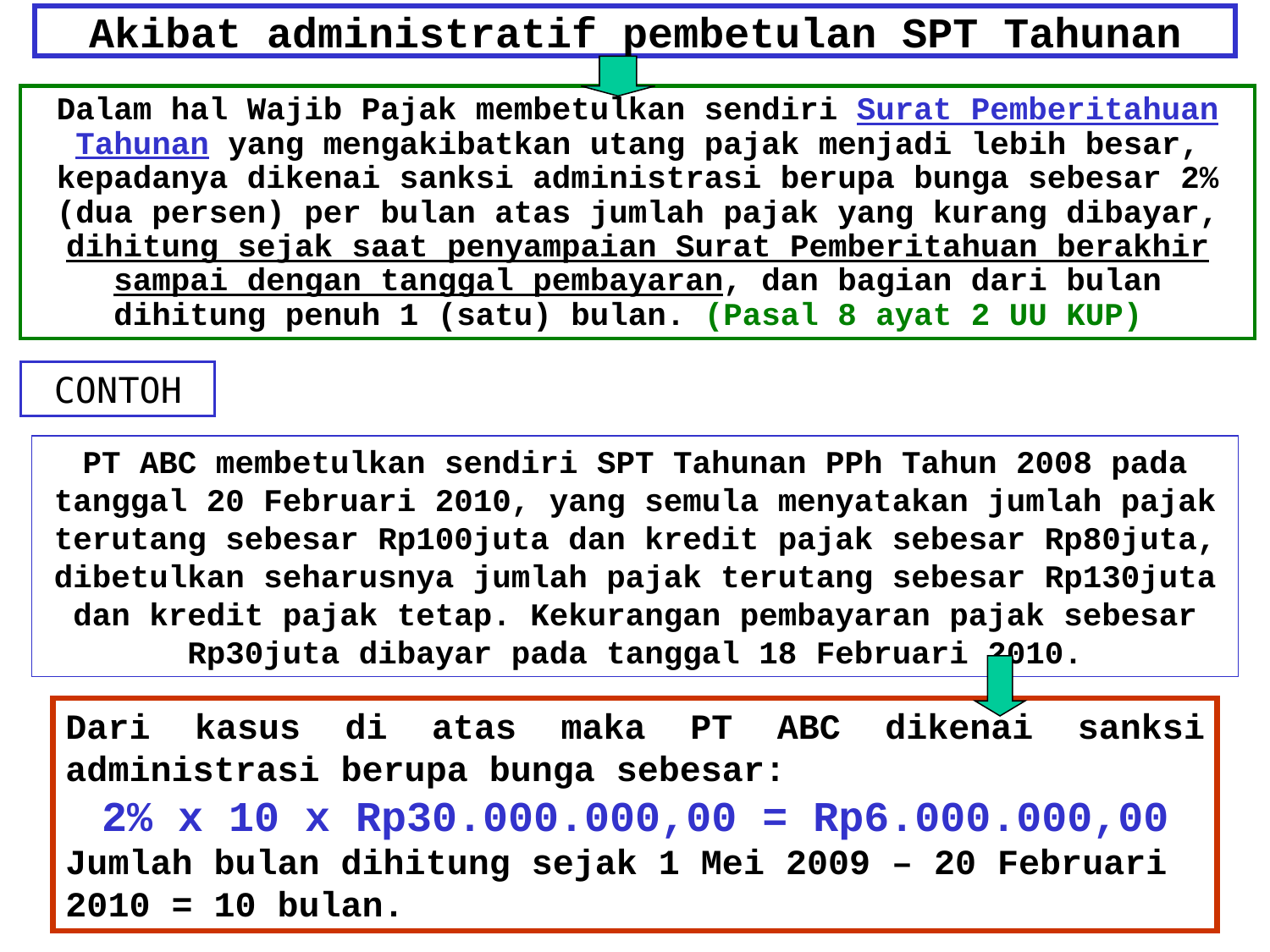

# Akibat administratif pembetulan SPT Tahunan

Dalam hal Wajib Pajak membetulkan sendiri Surat Pemberitahuan Tahunan yang mengakibatkan utang pajak menjadi lebih besar, kepadanya dikenai sanksi administrasi berupa bunga sebesar 2% (dua persen) per bulan atas jumlah pajak yang kurang dibayar, dihitung sejak saat penyampaian Surat Pemberitahuan berakhir sampai dengan tanggal pembayaran, dan bagian dari bulan dihitung penuh 1 (satu) bulan. (Pasal 8 ayat 2 UU KUP)
CONTOH
PT ABC membetulkan sendiri SPT Tahunan PPh Tahun 2008 pada tanggal 20 Februari 2010, yang semula menyatakan jumlah pajak terutang sebesar Rp100juta dan kredit pajak sebesar Rp80juta, dibetulkan seharusnya jumlah pajak terutang sebesar Rp130juta dan kredit pajak tetap. Kekurangan pembayaran pajak sebesar Rp30juta dibayar pada tanggal 18 Februari 2010.

Dari kasus di atas maka PT ABC dikenai sanksi administrasi berupa bunga sebesar:
2% x 10 x Rp30.000.000,00 = Rp6.000.000,00
Jumlah bulan dihitung sejak 1 Mei 2009 – 20 Februari 2010 = 10 bulan.